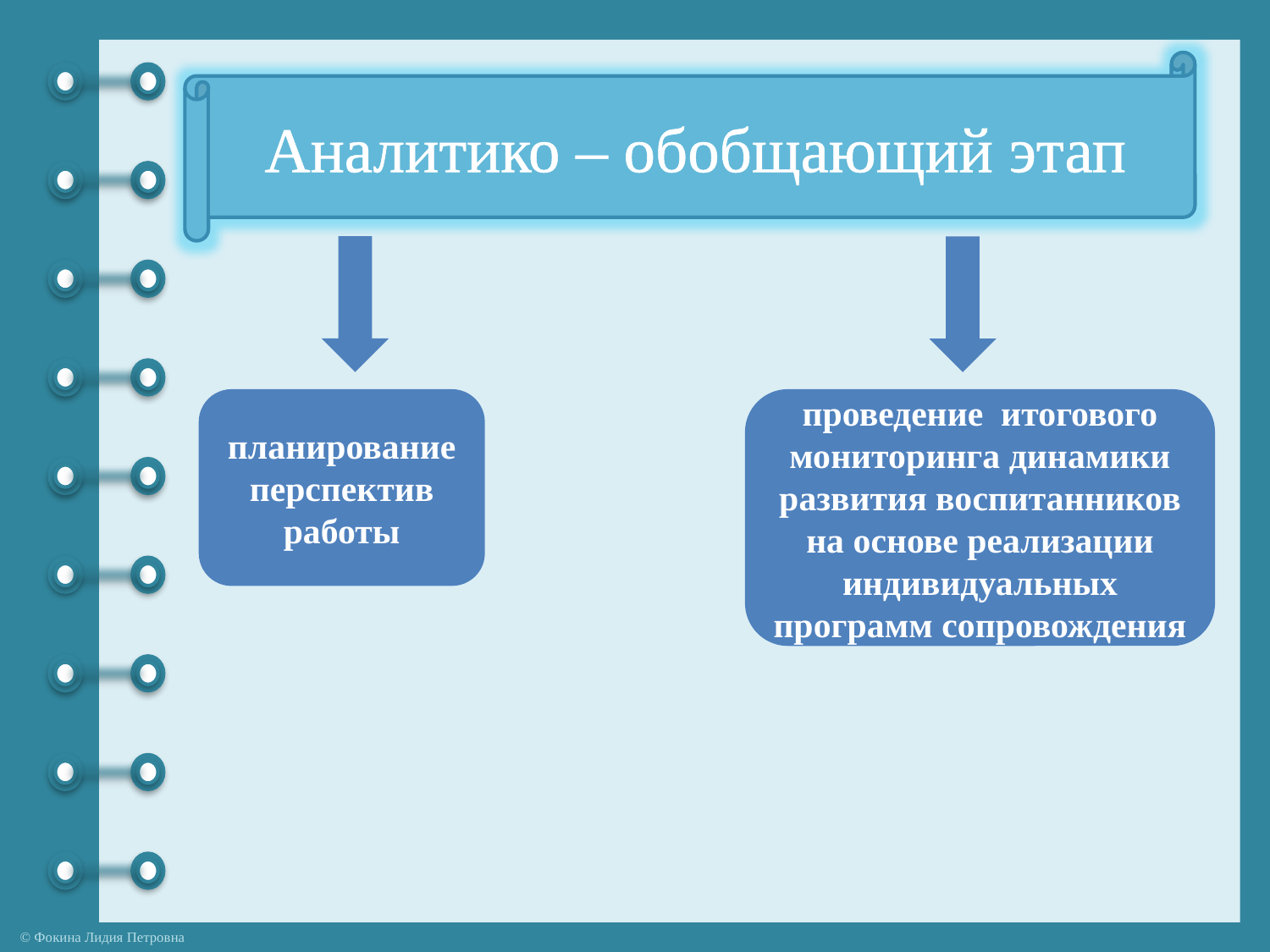

Аналитико – обобщающий этап

планирование перспектив работы
проведение  итогового мониторинга динамики развития воспитанников на основе реализации индивидуальных программ сопровождения